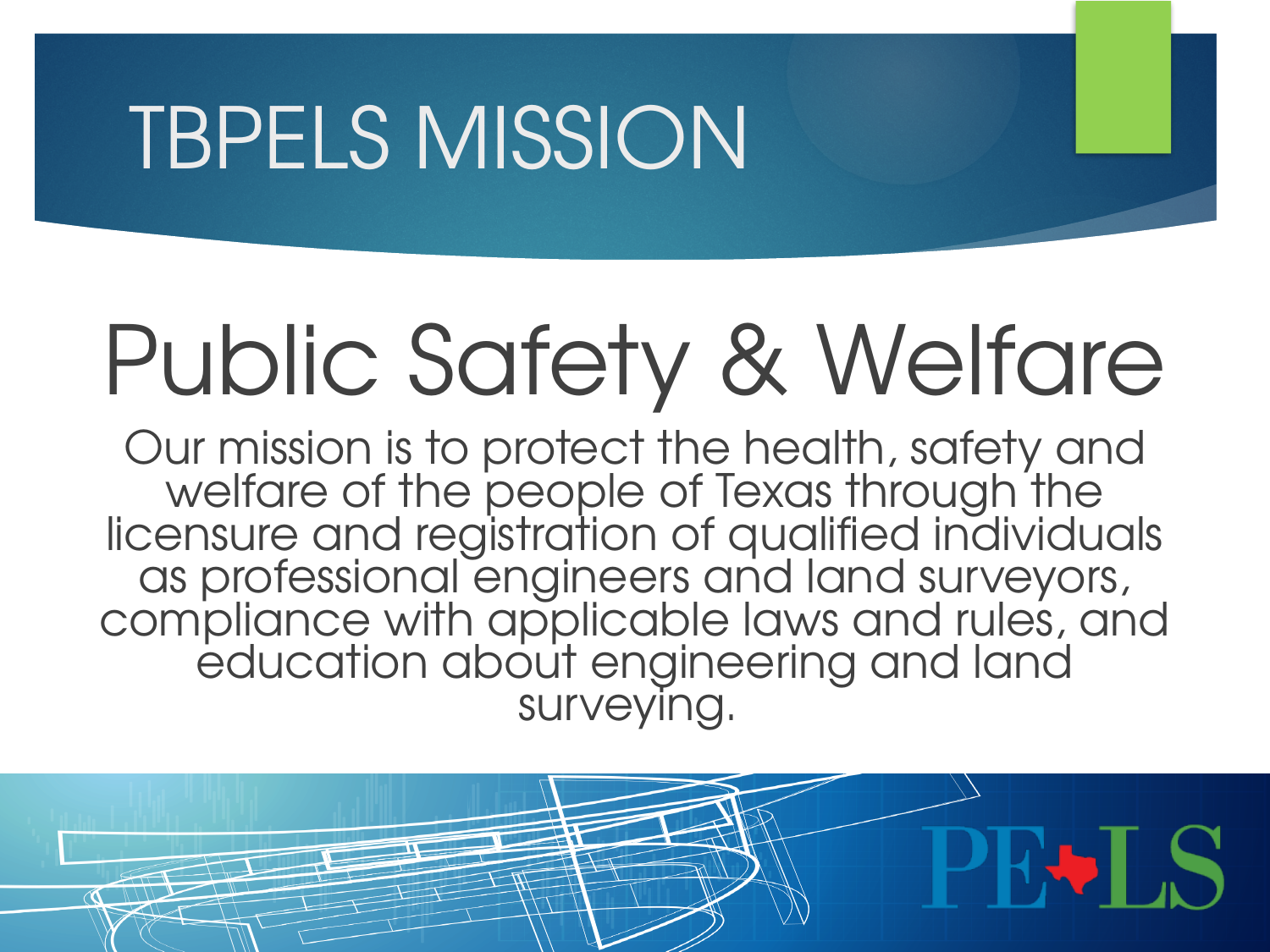

# TBPELS Mission
Public Safety & Welfare
Our mission is to protect the health, safety and welfare of the people of Texas through the licensure and registration of qualified individuals as professional engineers and land surveyors, compliance with applicable laws and rules, and education about engineering and land surveying.